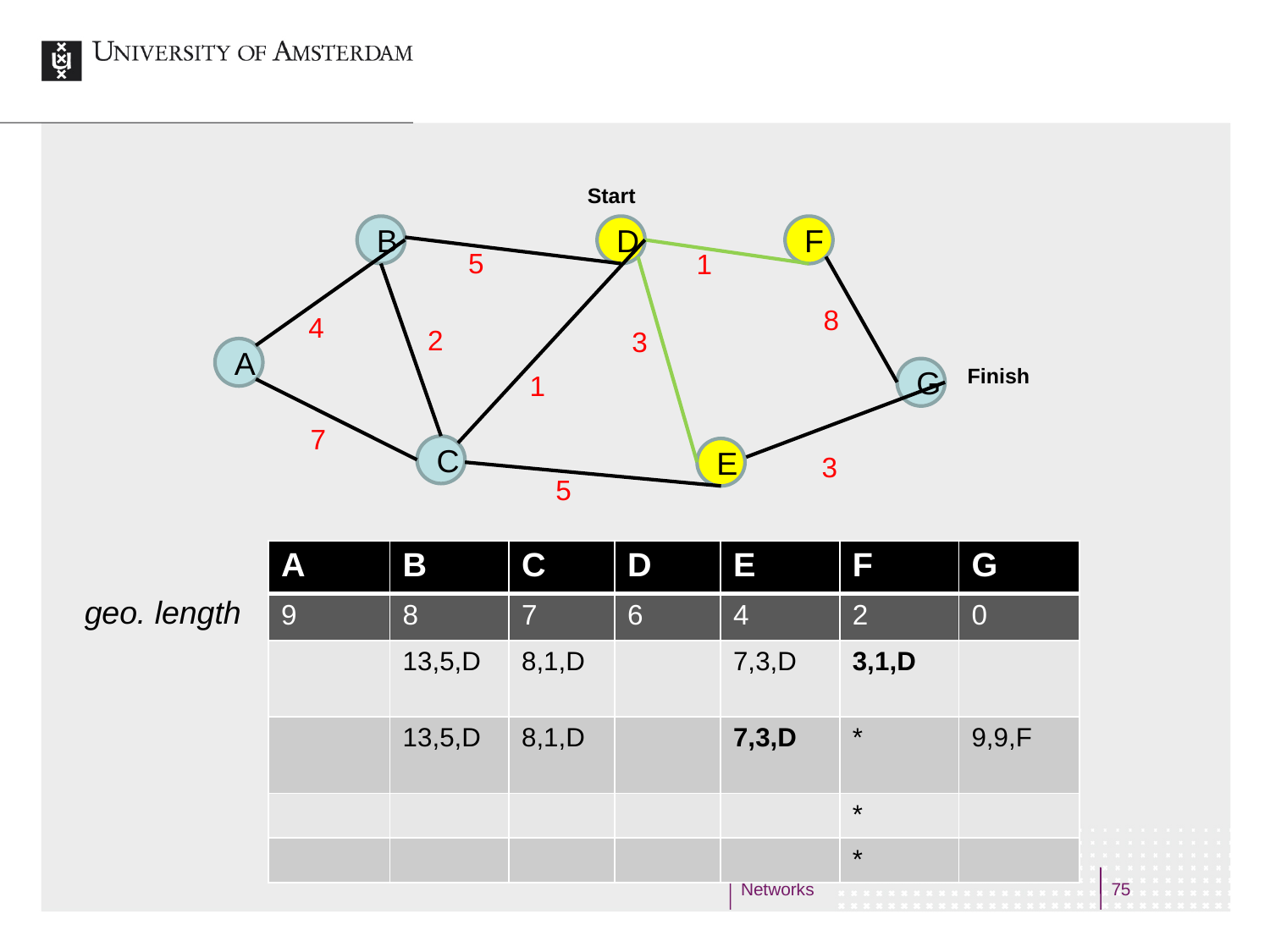

Start
B
D
F
5
1
8
4
2
3
A
Finish
G
1
7
C
E
3
5
| A | B | C | D | E | F | G |
| --- | --- | --- | --- | --- | --- | --- |
| 9 | 8 | 7 | 6 | 4 | 2 | 0 |
|  | 13,5,D | 8,1,D |  | 7,3,D | 3,1,D |  |
|  | 13,5,D | 8,1,D |  | 7,3,D | \* | 9,9,F |
|  |  |  |  |  | \* |  |
|  |  |  |  |  | \* |  |
geo. length
Networks
75